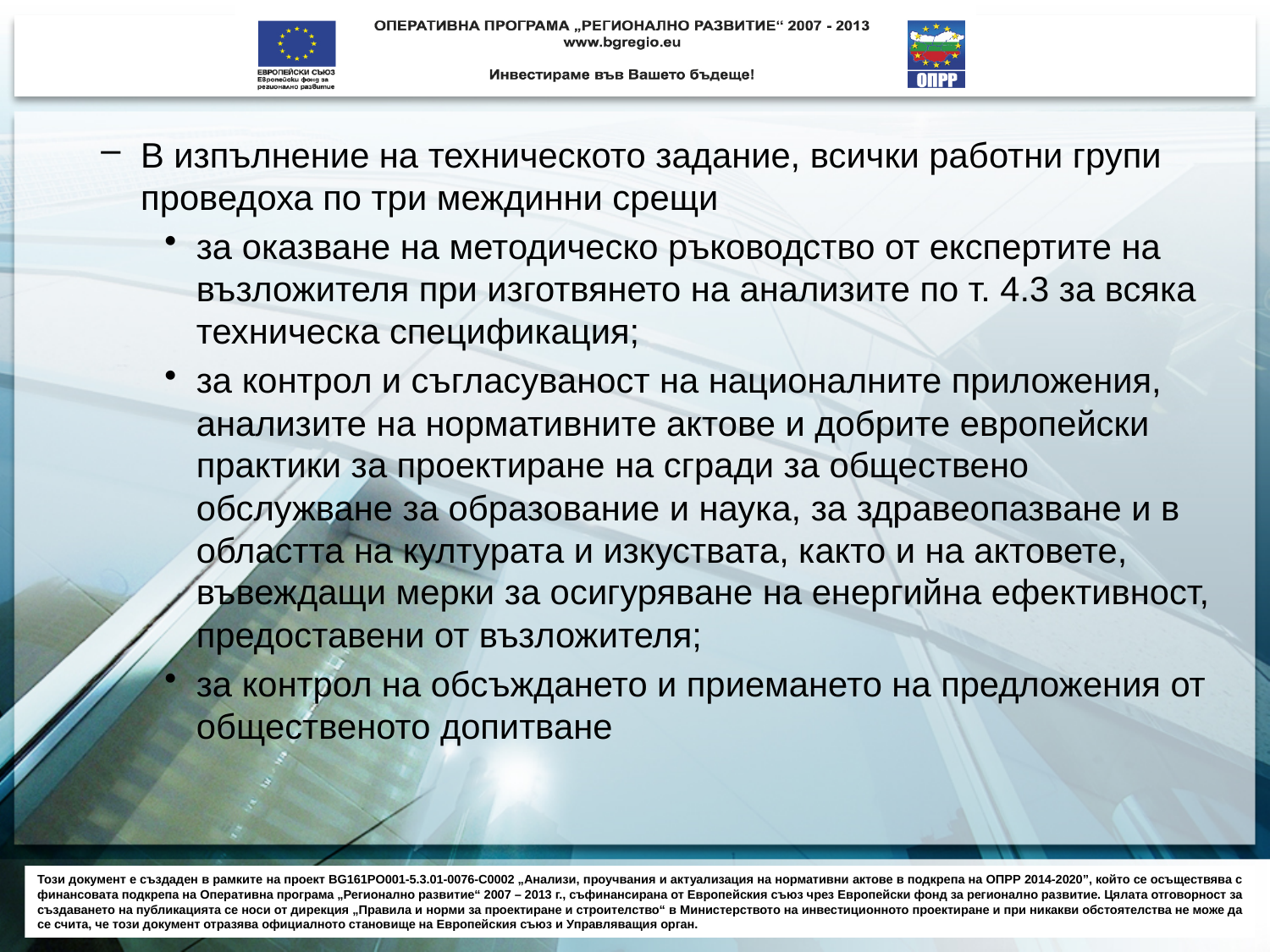

В изпълнение на техническото задание, всички работни групи проведоха по три междинни срещи
за оказване на методическо ръководство от експертите на възложителя при изготвянето на анализите по т. 4.3 за всяка техническа спецификация;
за контрол и съгласуваност на националните приложения, анализите на нормативните актове и добрите европейски практики за проектиране на сгради за обществено обслужване за образование и наука, за здравеопазване и в областта на културата и изкуствата, както и на актовете, въвеждащи мерки за осигуряване на енергийна ефективност, предоставени от възложителя;
за контрол на обсъждането и приемането на предложения от общественото допитване